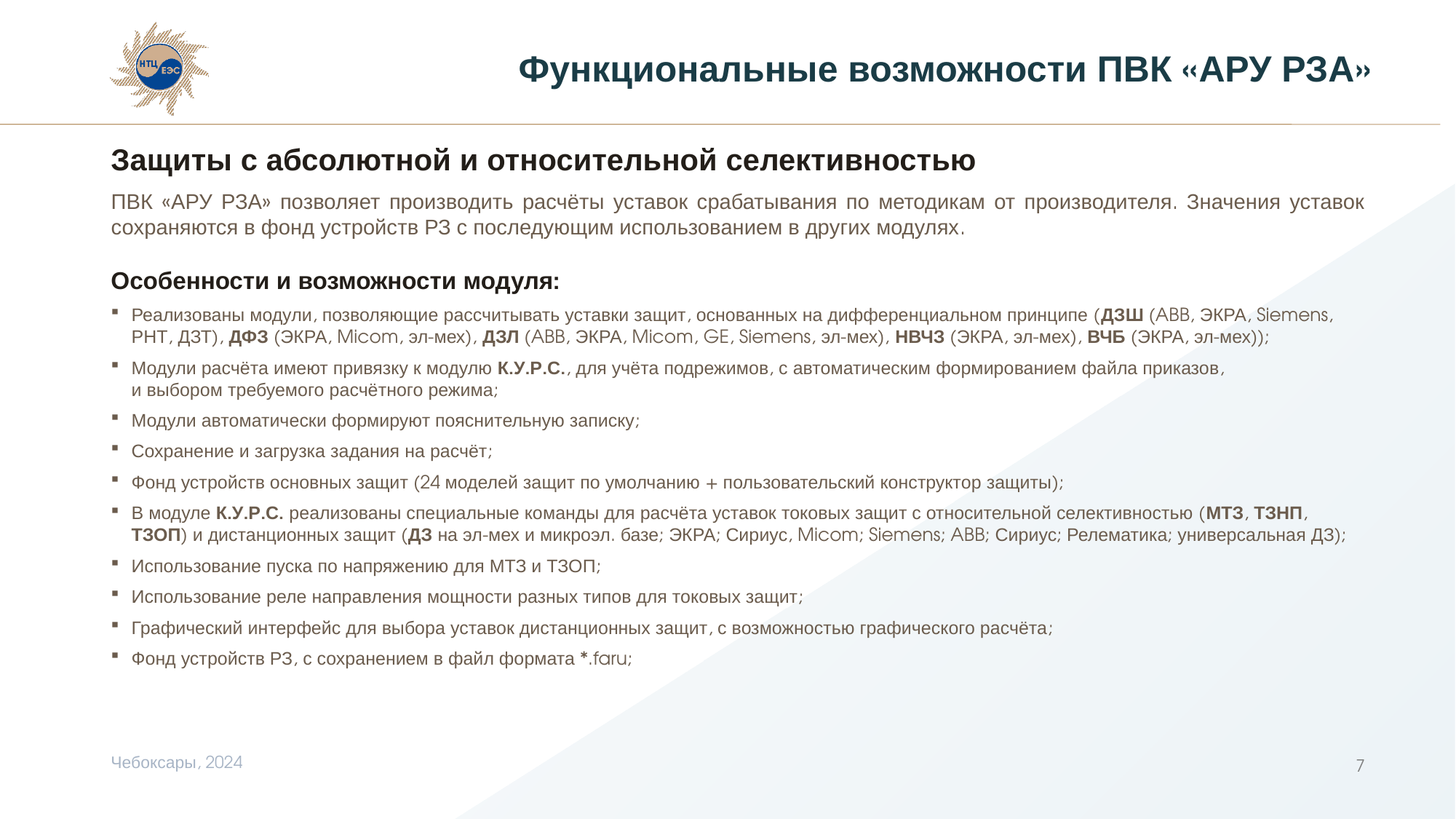

Функциональные возможности ПВК «АРУ РЗА»
# Защиты с абсолютной и относительной селективностью
ПВК «АРУ РЗА» позволяет производить расчёты уставок срабатывания по методикам от производителя. Значения уставок сохраняются в фонд устройств РЗ с последующим использованием в других модулях.
Особенности и возможности модуля:
Реализованы модули, позволяющие рассчитывать уставки защит, основанных на дифференциальном принципе (ДЗШ (ABB, ЭКРА, Siemens, РНТ, ДЗТ), ДФЗ (ЭКРА, Micom, эл-мех), ДЗЛ (ABB, ЭКРА, Micom, GE, Siemens, эл-мех), НВЧЗ (ЭКРА, эл-мех), ВЧБ (ЭКРА, эл-мех));
Модули расчёта имеют привязку к модулю К.У.Р.С., для учёта подрежимов, с автоматическим формированием файла приказов,
и выбором требуемого расчётного режима;
Модули автоматически формируют пояснительную записку;
Сохранение и загрузка задания на расчёт;
Фонд устройств основных защит (24 моделей защит по умолчанию + пользовательский конструктор защиты);
В модуле К.У.Р.С. реализованы специальные команды для расчёта уставок токовых защит с относительной селективностью (МТЗ, ТЗНП, ТЗОП) и дистанционных защит (ДЗ на эл-мех и микроэл. базе; ЭКРА; Сириус, Micom; Siemens; ABB; Сириус; Релематика; универсальная ДЗ);
Использование пуска по напряжению для МТЗ и ТЗОП;
Использование реле направления мощности разных типов для токовых защит;
Графический интерфейс для выбора уставок дистанционных защит, с возможностью графического расчёта;
Фонд устройств РЗ, с сохранением в файл формата *.faru;
Чебоксары, 2024
7